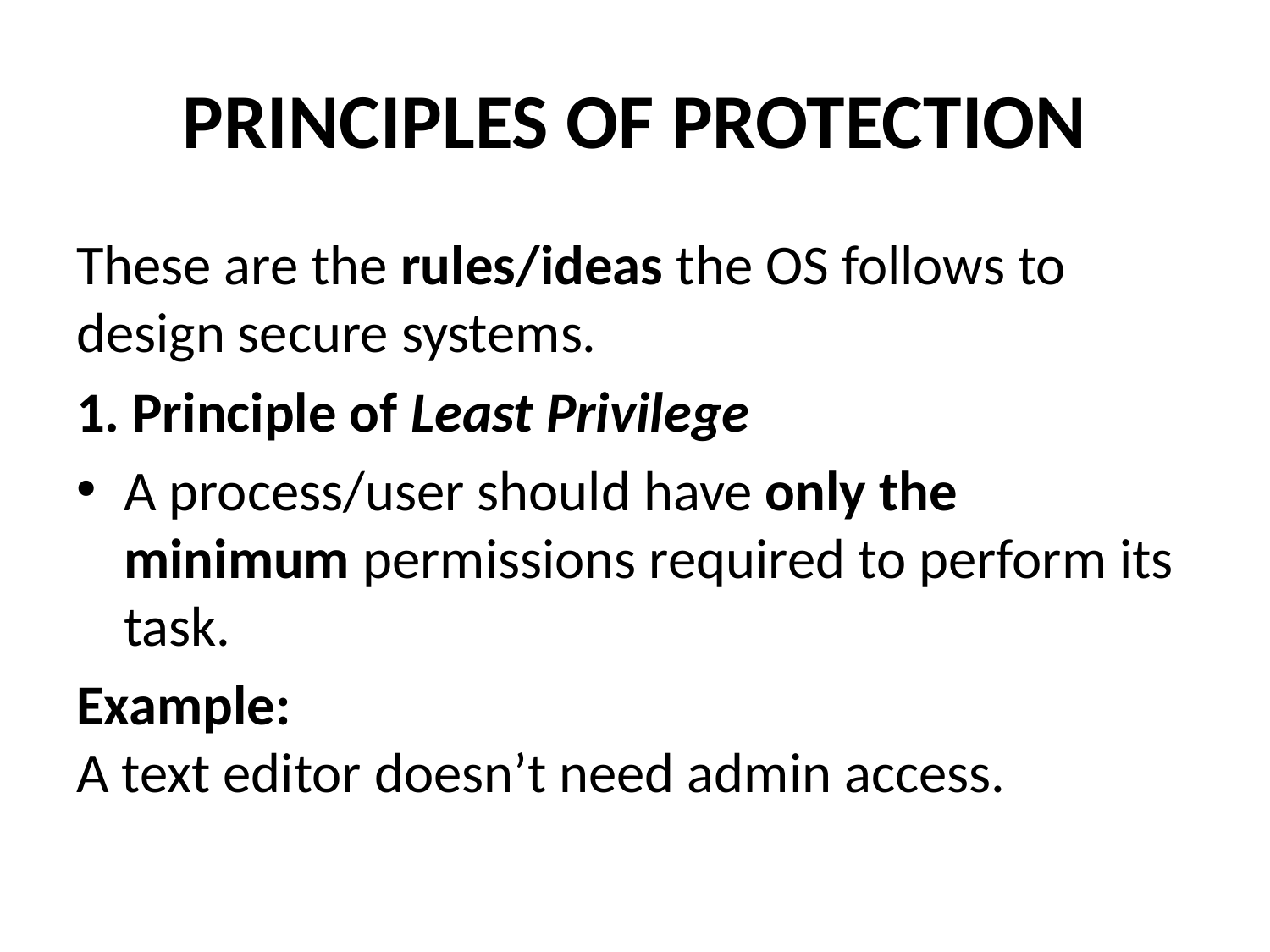

# PRINCIPLES OF PROTECTION
These are the rules/ideas the OS follows to design secure systems.
1. Principle of Least Privilege
A process/user should have only the minimum permissions required to perform its task.
Example:
A text editor doesn’t need admin access.